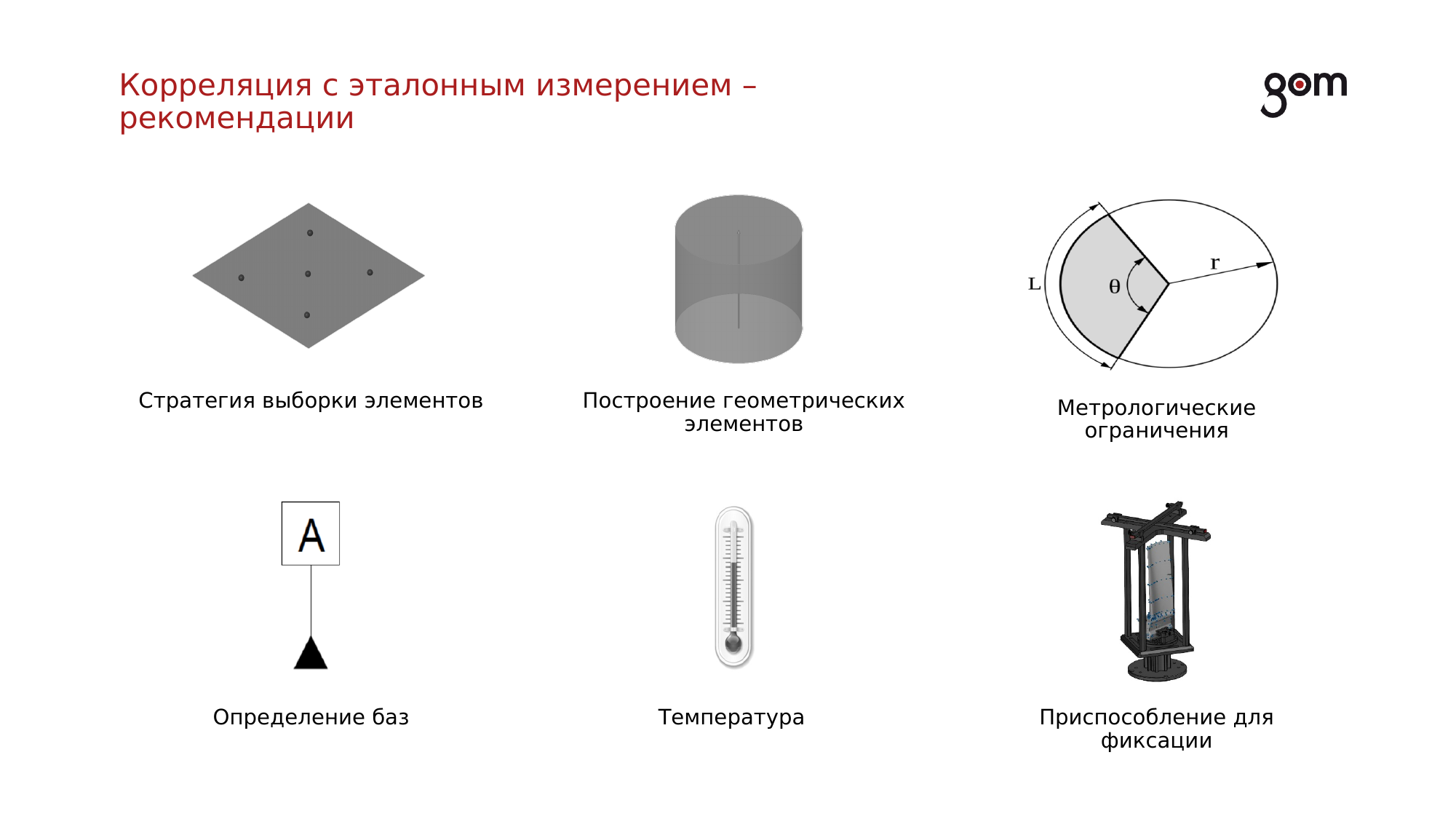

# Корреляция с эталонным измерением – рекомендации

Построение геометрических элементов
Метрологические ограничения
Стратегия выборки элементов

Определение баз
Температура
Приспособление для фиксации